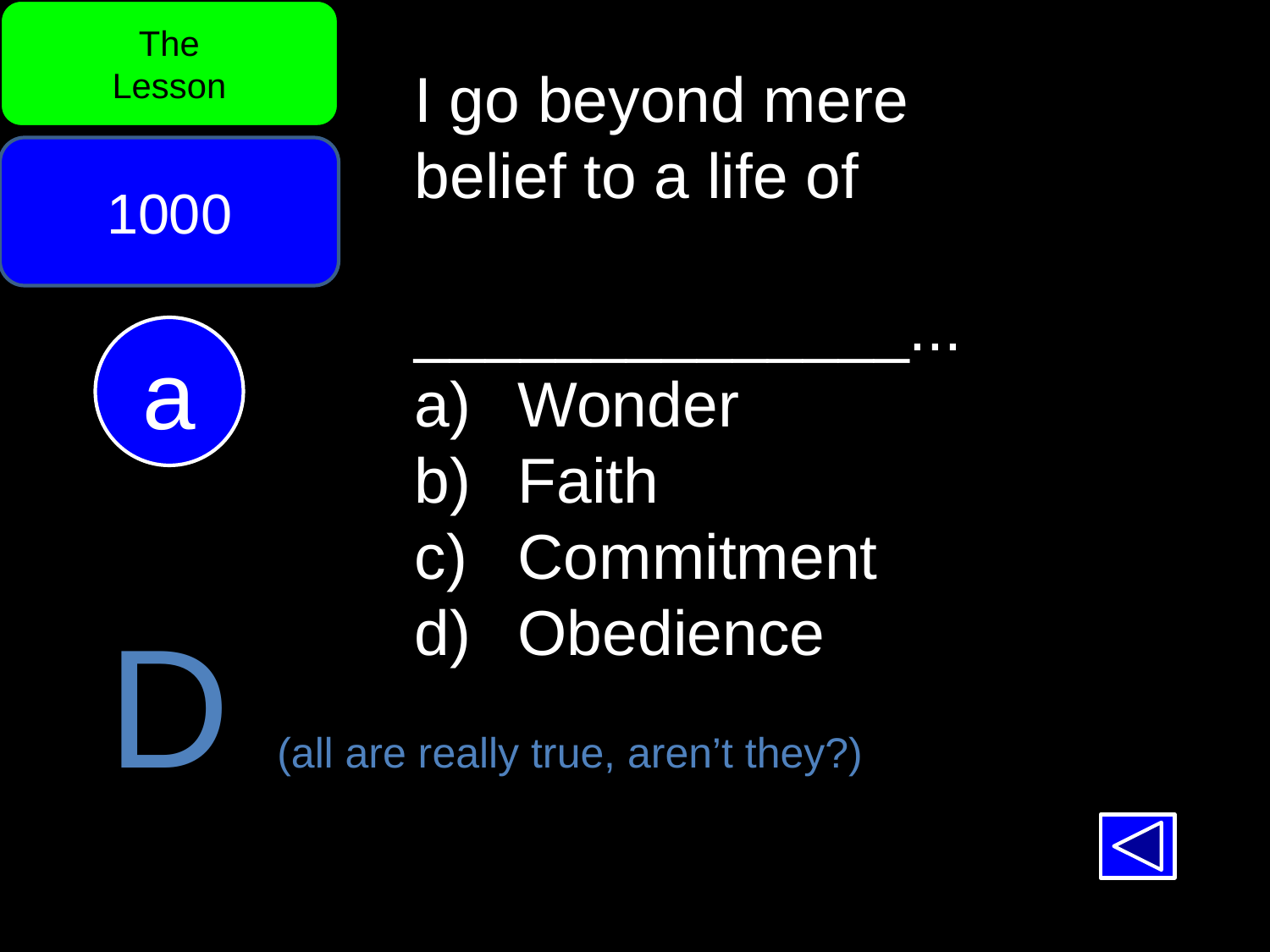

The
Lesson
I go beyond mere
belief to a life of

______________...
Wonder
Faith
Commitment
Obedience
1000
a
D (all are really true, aren’t they?)